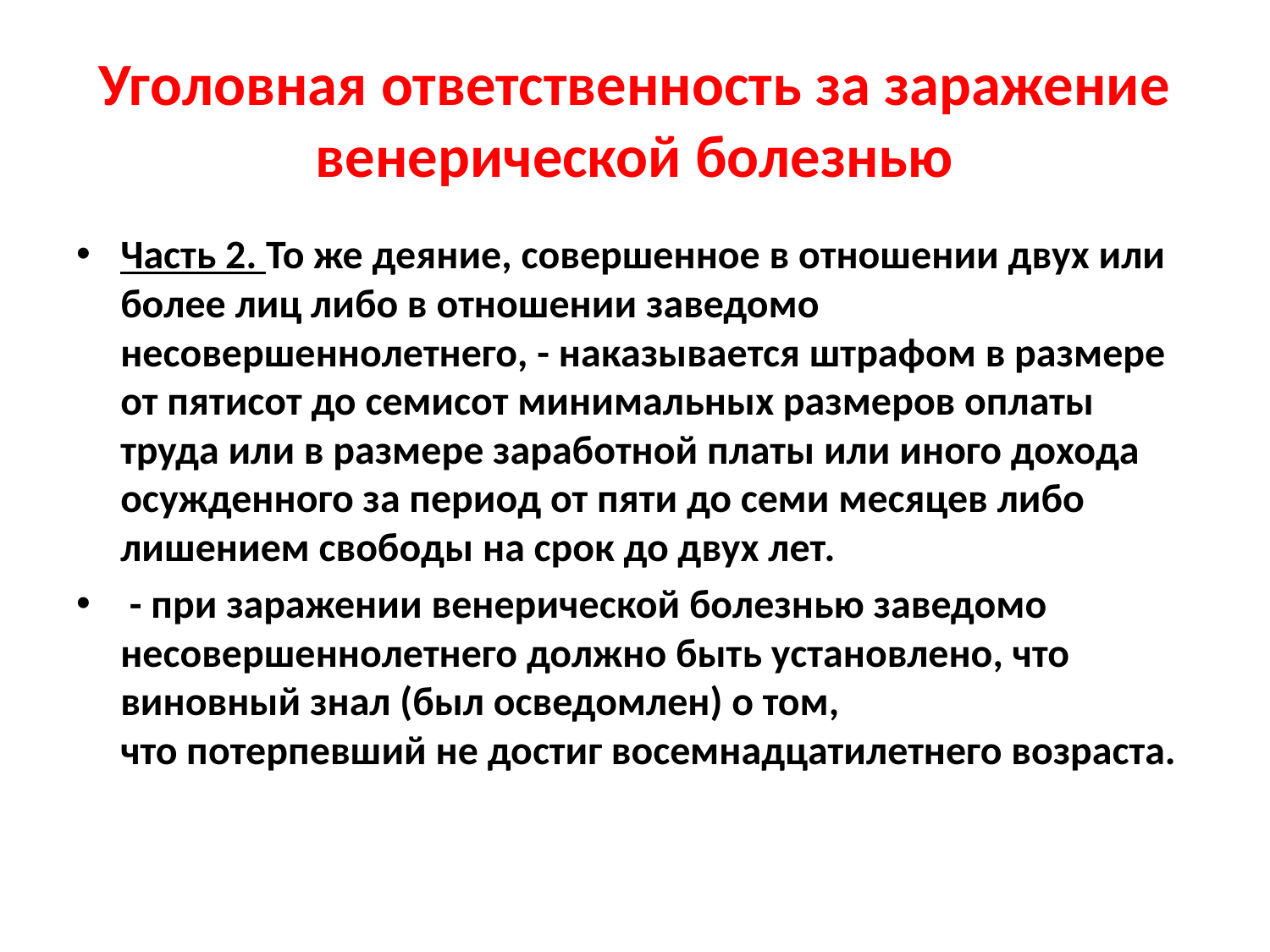

# Уголовная ответственность за заражение венерической болезнью
Часть 2. То же деяние, совершенное в отношении двух или более лиц либо в отношении заведомо несовершеннолетнего, - наказывается штрафом в размере от пятисот до семисот минимальных размеров оплаты труда или в размере заработной платы или иного дохода осужденного за период от пяти до семи месяцев либо лишением свободы на срок до двух лет.
 - при заражении венерической болезнью заведомо несовершеннолетнего должно быть установлено, что виновный знал (был осведомлен) о том,
что потерпевший не достиг восемнадцатилетнего возраста.